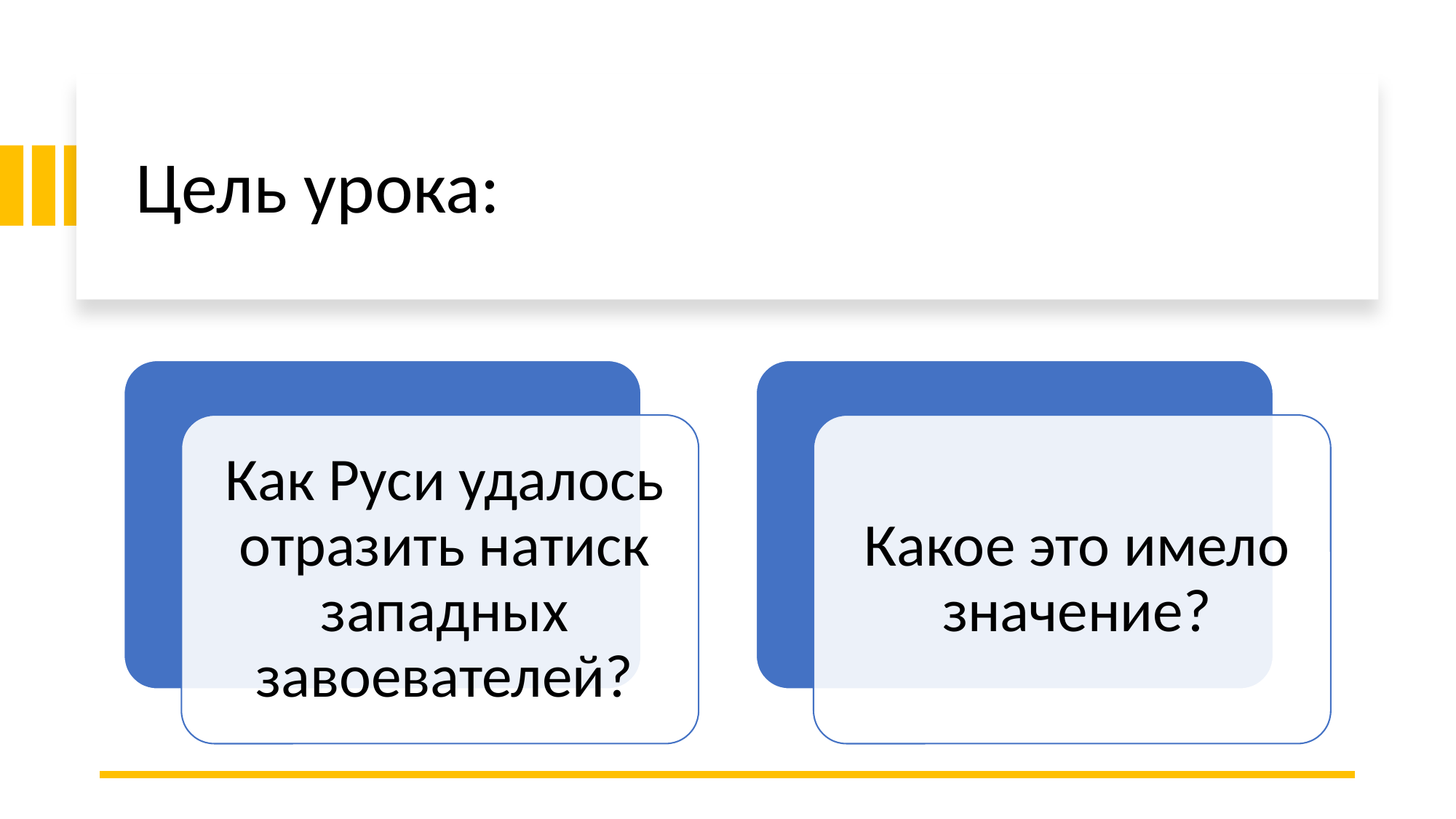

# Цель урока:

Как Руси удалось отразить натиск западных завоевателей?
Какое это имело значение?